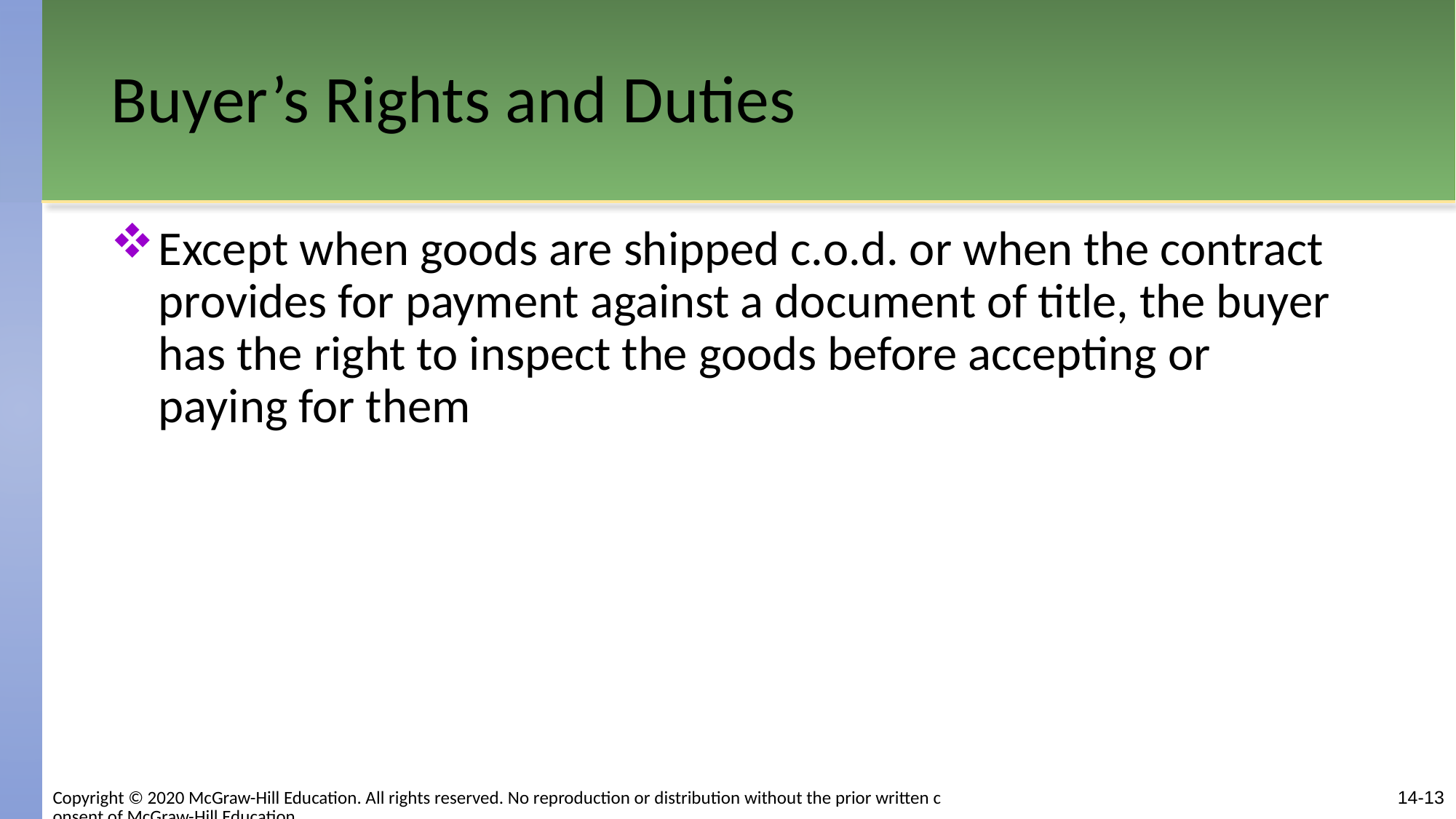

# Buyer’s Rights and Duties
Except when goods are shipped c.o.d. or when the contract provides for payment against a document of title, the buyer has the right to inspect the goods before accepting or paying for them

Copyright © 2020 McGraw-Hill Education. All rights reserved. No reproduction or distribution without the prior written consent of McGraw-Hill Education.
14-13